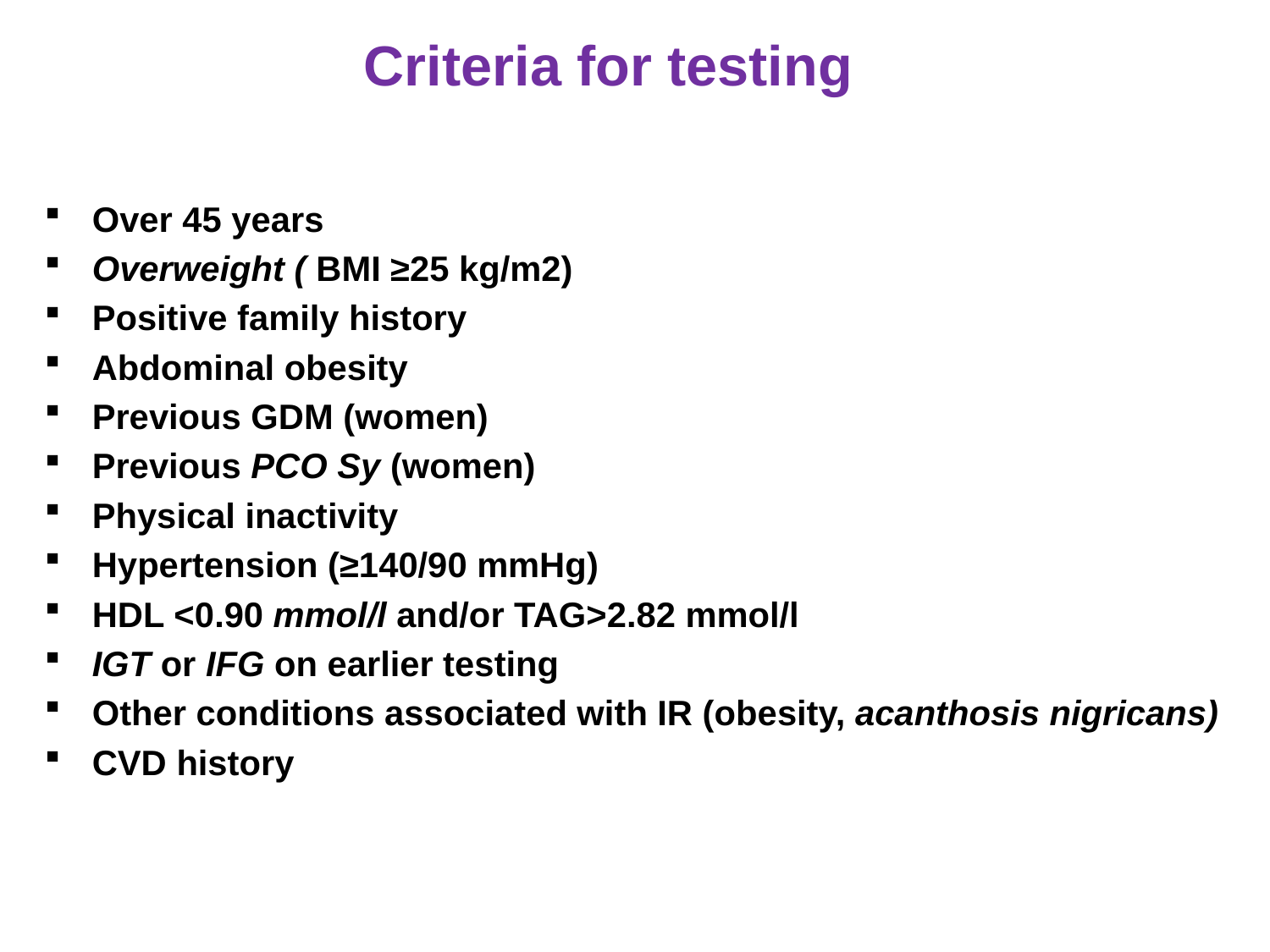

# Criteria for testing
Over 45 years
Overweight ( BMI ≥25 kg/m2)
Positive family history
Abdominal obesity
Previous GDM (women)
Previous PCO Sy (women)
Physical inactivity
Hypertension (≥140/90 mmHg)
HDL <0.90 mmol/l and/or TAG>2.82 mmol/l
IGT or IFG on earlier testing
Other conditions associated with IR (obesity, acanthosis nigricans)
CVD history